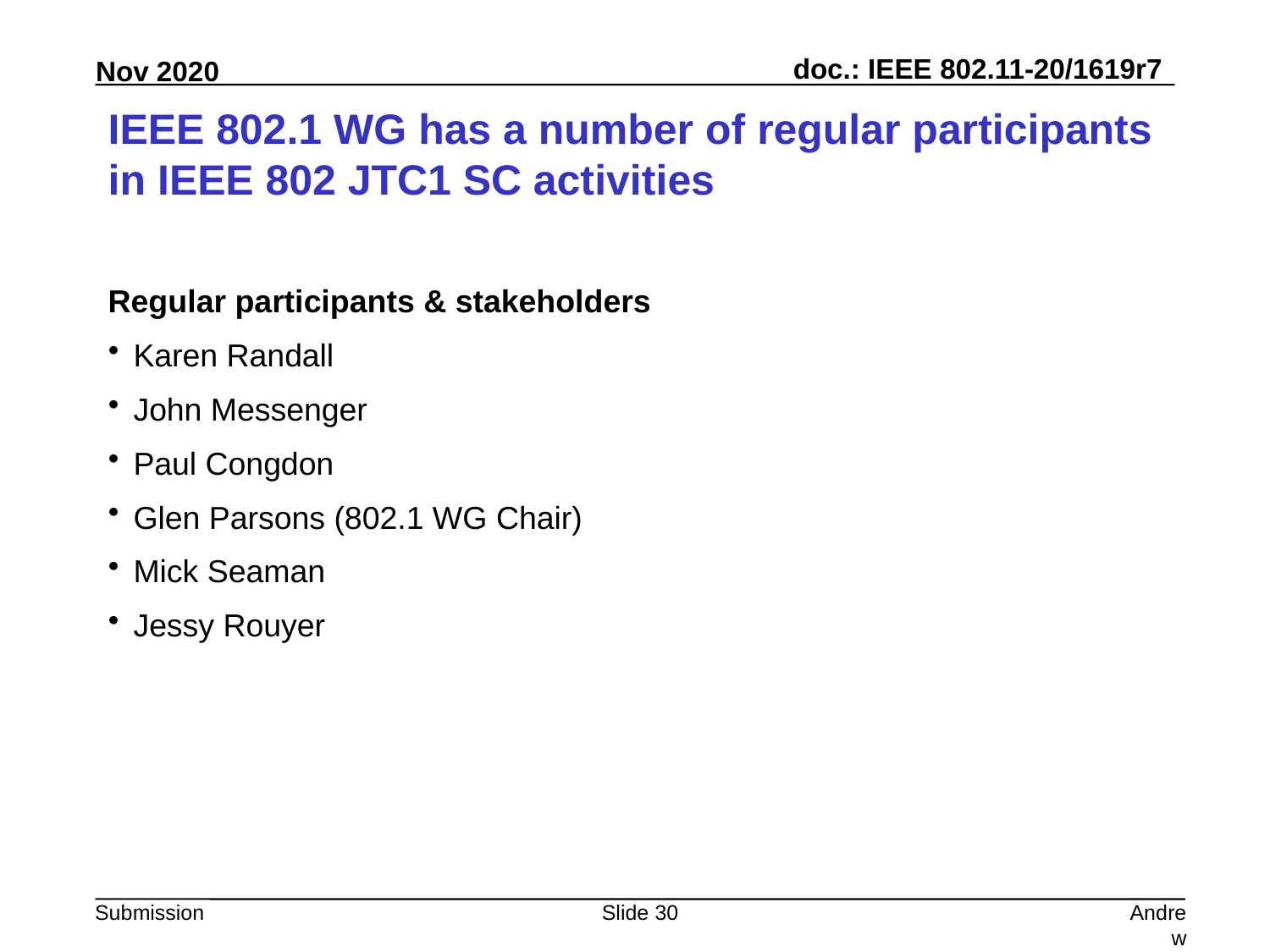

# IEEE 802.1 WG has a number of regular participants in IEEE 802 JTC1 SC activities
Regular participants & stakeholders
Karen Randall
John Messenger
Paul Congdon
Glen Parsons (802.1 WG Chair)
Mick Seaman
Jessy Rouyer
Slide 30
Andrew Myles, Cisco